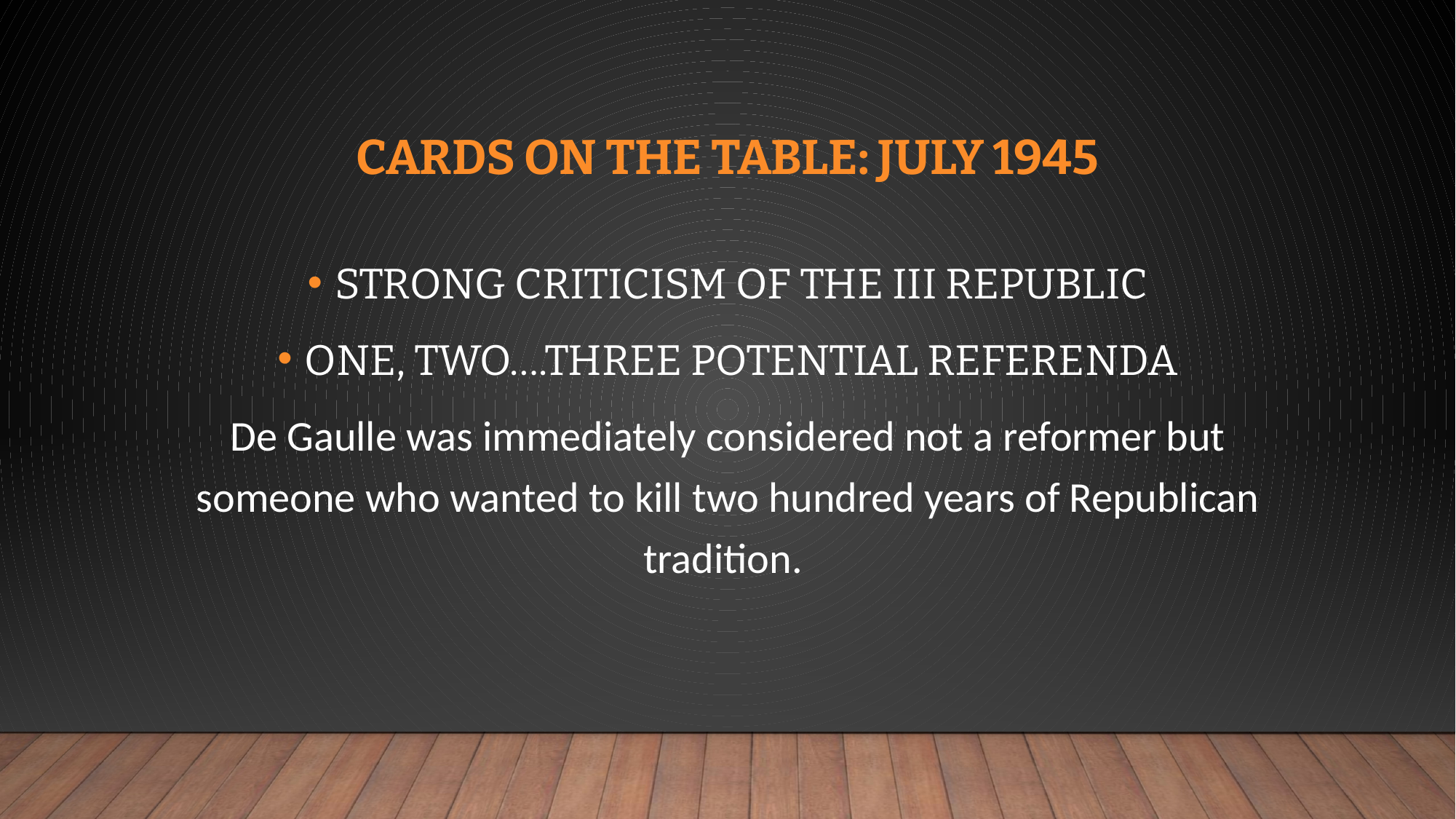

# CARDS ON THE TABLE: JULY 1945
STRONG CRITICISM OF THE III REPUBLIC
ONE, TWO….THREE POTENTIAL REFERENDA
De Gaulle was immediately considered not a reformer but someone who wanted to kill two hundred years of Republican tradition.